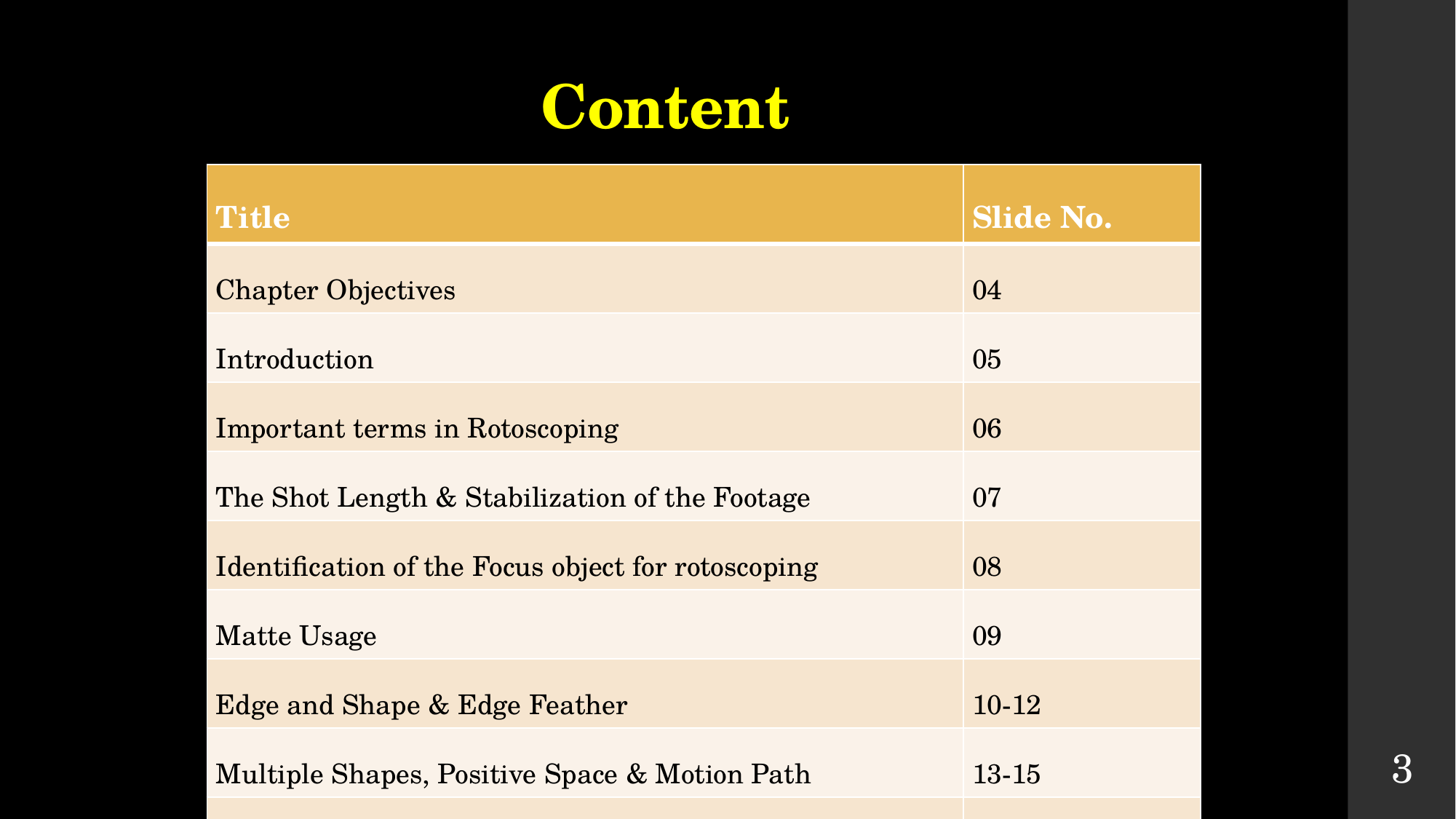

# Content
| Title | Slide No. |
| --- | --- |
| Chapter Objectives | 04 |
| Introduction | 05 |
| Important terms in Rotoscoping | 06 |
| The Shot Length & Stabilization of the Footage | 07 |
| Identification of the Focus object for rotoscoping | 08 |
| Matte Usage | 09 |
| Edge and Shape & Edge Feather | 10-12 |
| Multiple Shapes, Positive Space & Motion Path | 13-15 |
| Summary | 16 |
3